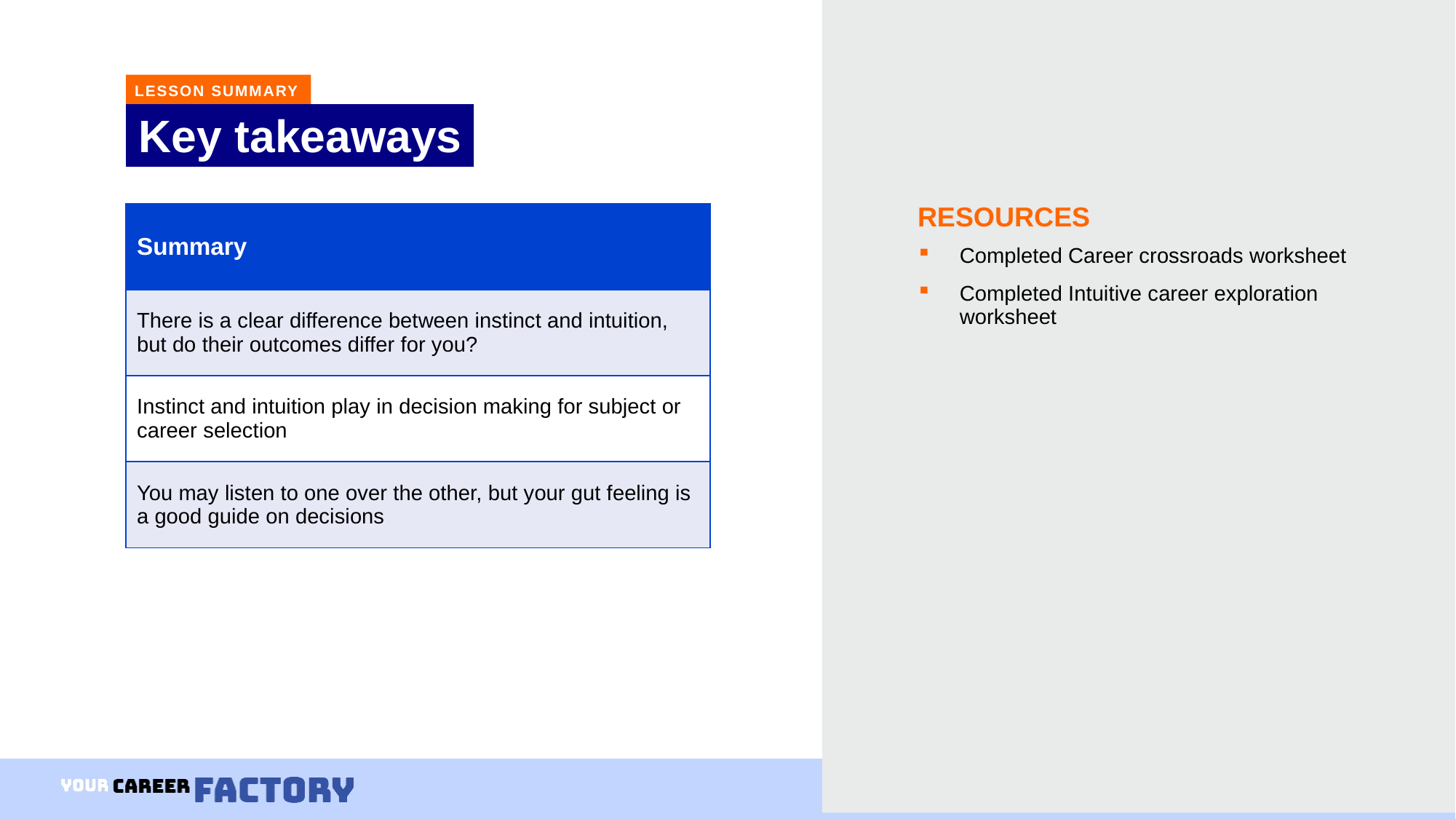

LESSON SUMMARY
# Key takeaways
RESOURCES
| Summary |
| --- |
| There is a clear difference between instinct and intuition, but do their outcomes differ for you? |
| Instinct and intuition play in decision making for subject or career selection |
| You may listen to one over the other, but your gut feeling is a good guide on decisions |
Completed Career crossroads worksheet
Completed Intuitive career exploration worksheet
LESSON SUMMARY